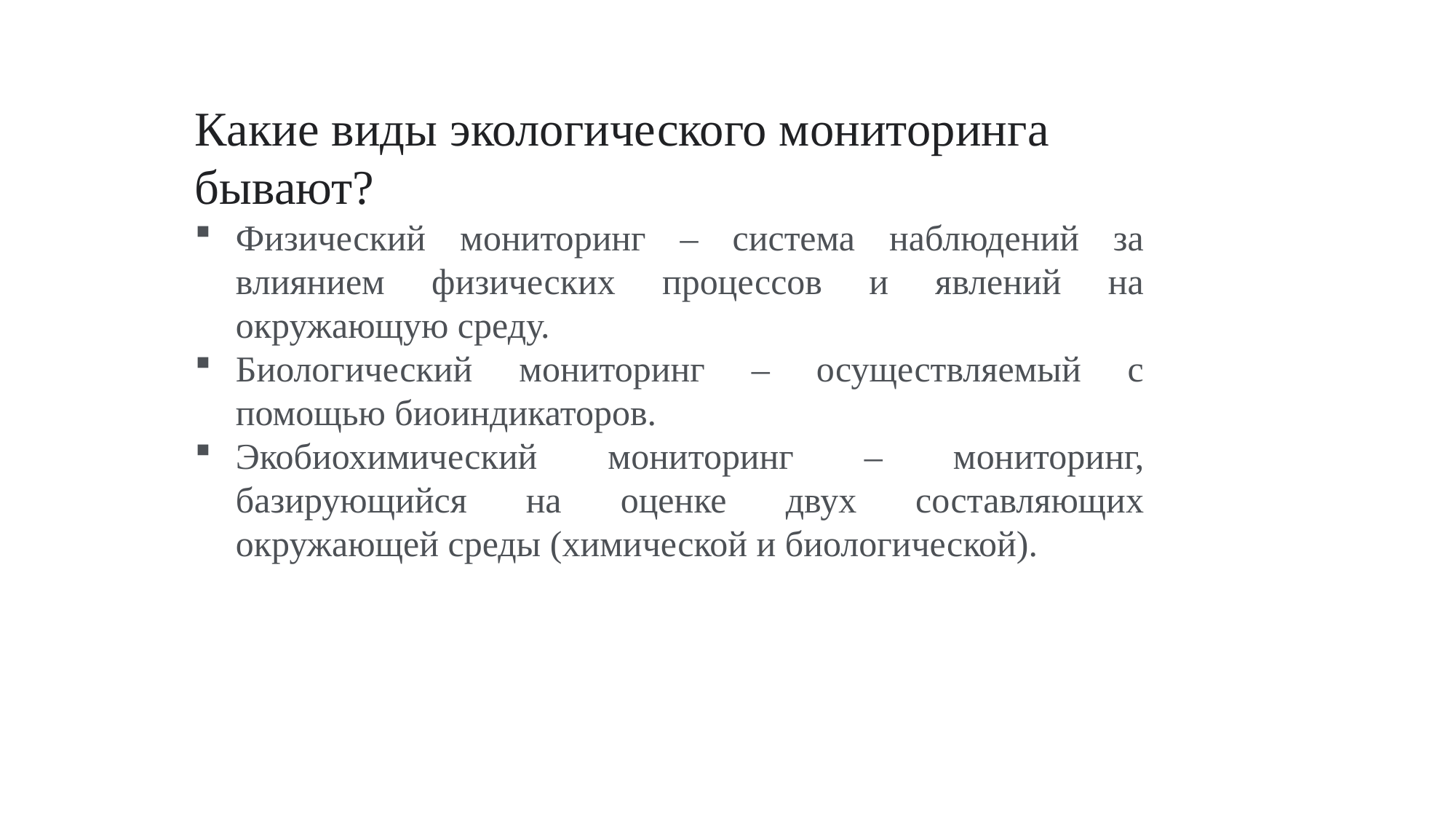

Какие виды экологического мониторинга бывают?
Физический мониторинг – система наблюдений за влиянием физических процессов и явлений на окружающую среду.
Биологический мониторинг – осуществляемый с помощью биоиндикаторов.
Экобиохимический мониторинг – мониторинг, базирующийся на оценке двух составляющих окружающей среды (химической и биологической).